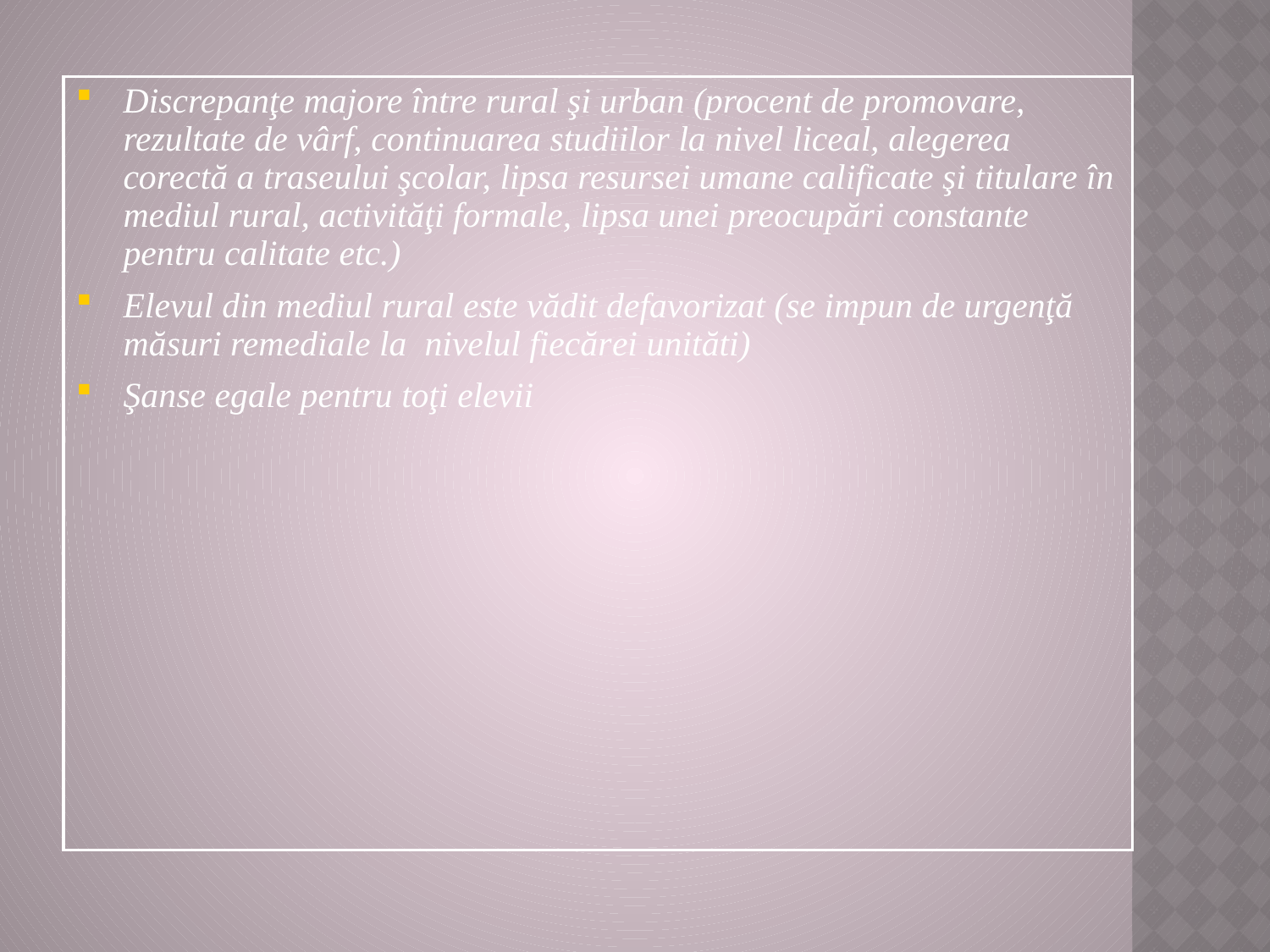

Discrepanţe majore între rural şi urban (procent de promovare, rezultate de vârf, continuarea studiilor la nivel liceal, alegerea corectă a traseului şcolar, lipsa resursei umane calificate şi titulare în mediul rural, activităţi formale, lipsa unei preocupări constante pentru calitate etc.)
Elevul din mediul rural este vădit defavorizat (se impun de urgenţă măsuri remediale la  nivelul fiecărei unităti)
Şanse egale pentru toţi elevii